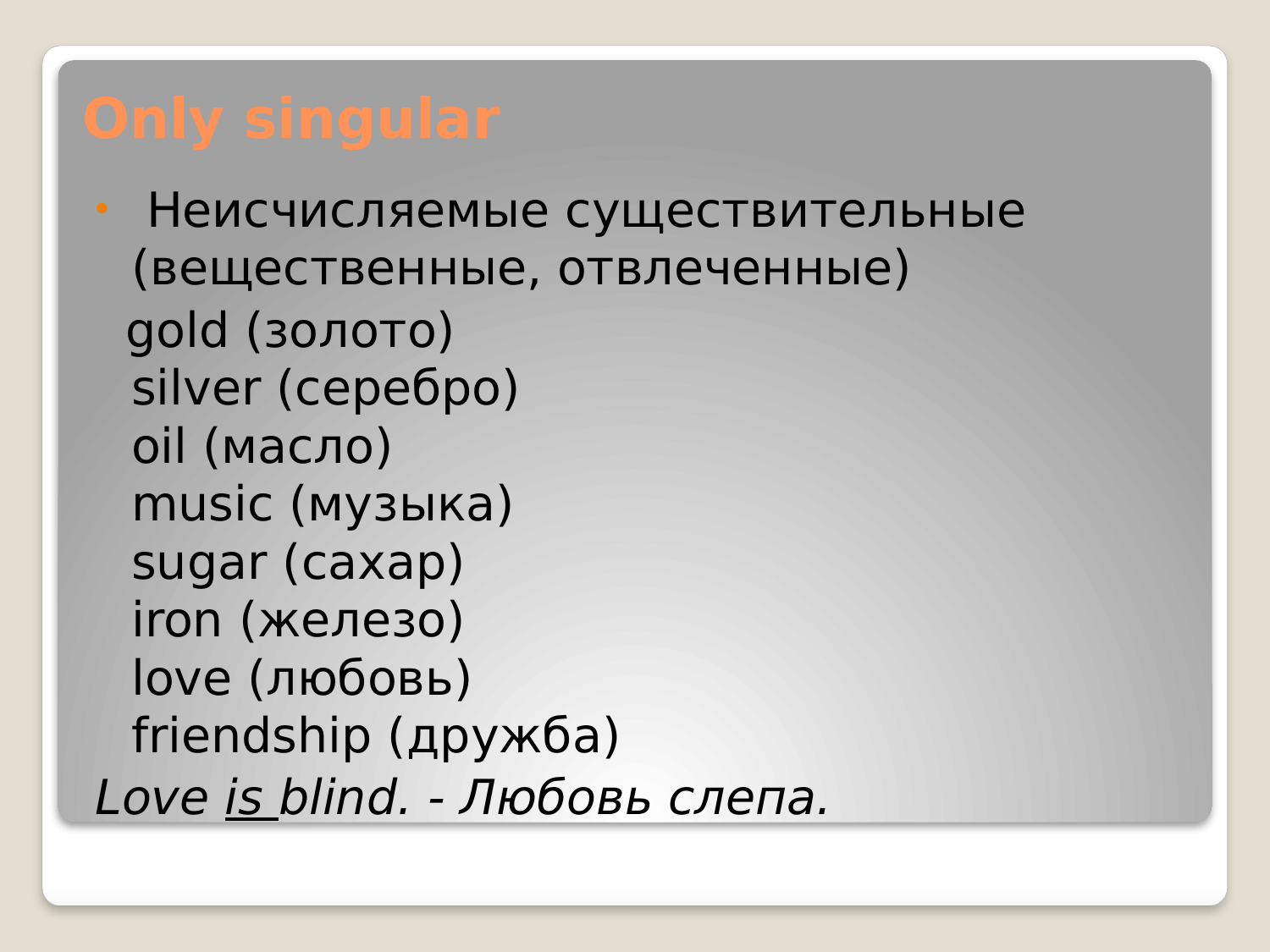

# Only singular
 Неисчисляемые существительные (вещественные, отвлеченные)
  gold (золото)
silver (серебро)
oil (масло)
music (музыка)
sugar (сахар)
iron (железо)
love (любовь)
friendship (дружба)
Love is blind. - Любовь слепа.